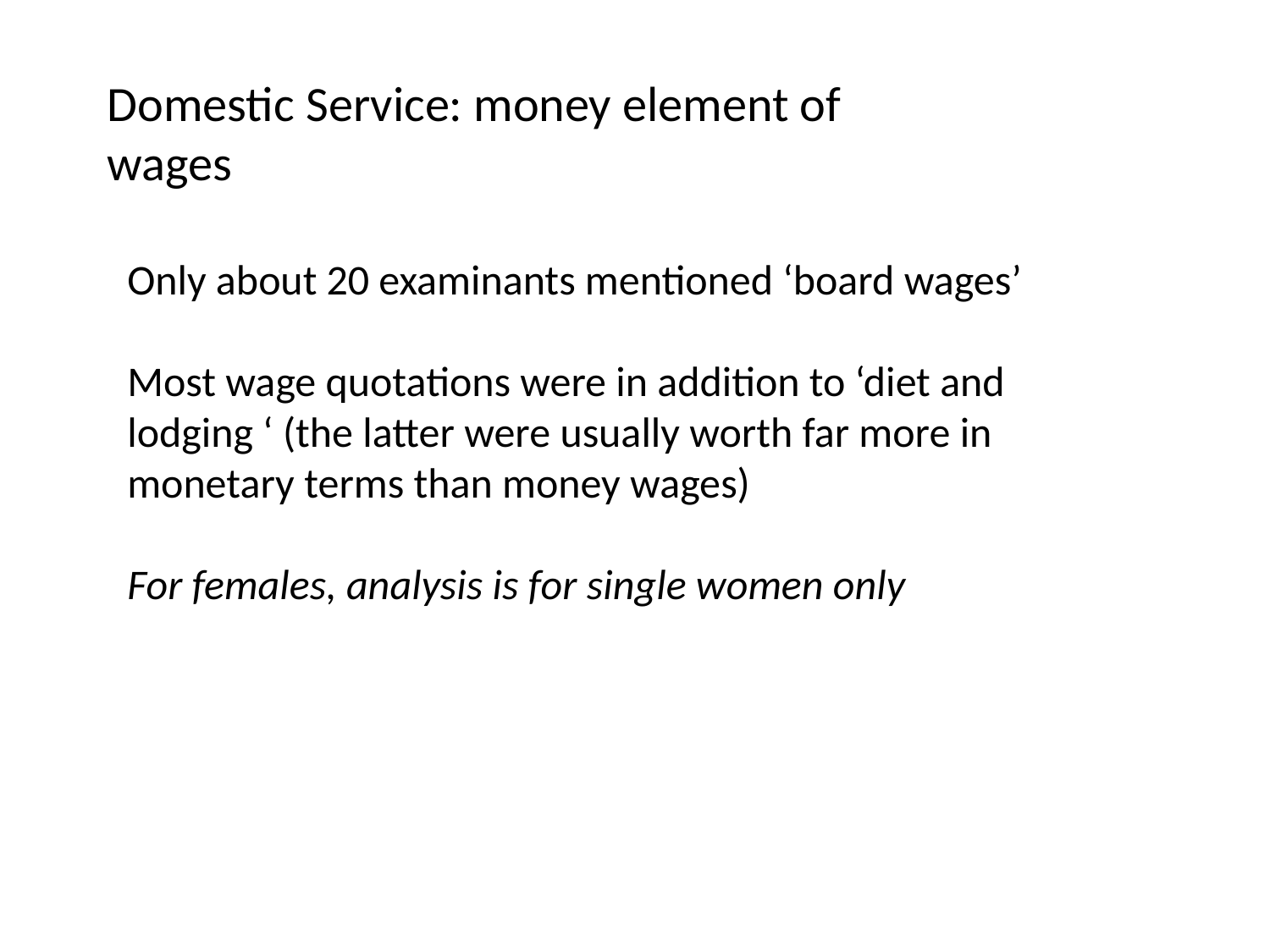

Domestic Service: money element of wages
Only about 20 examinants mentioned ‘board wages’

Most wage quotations were in addition to ‘diet and lodging ‘ (the latter were usually worth far more in monetary terms than money wages)

For females, analysis is for single women only